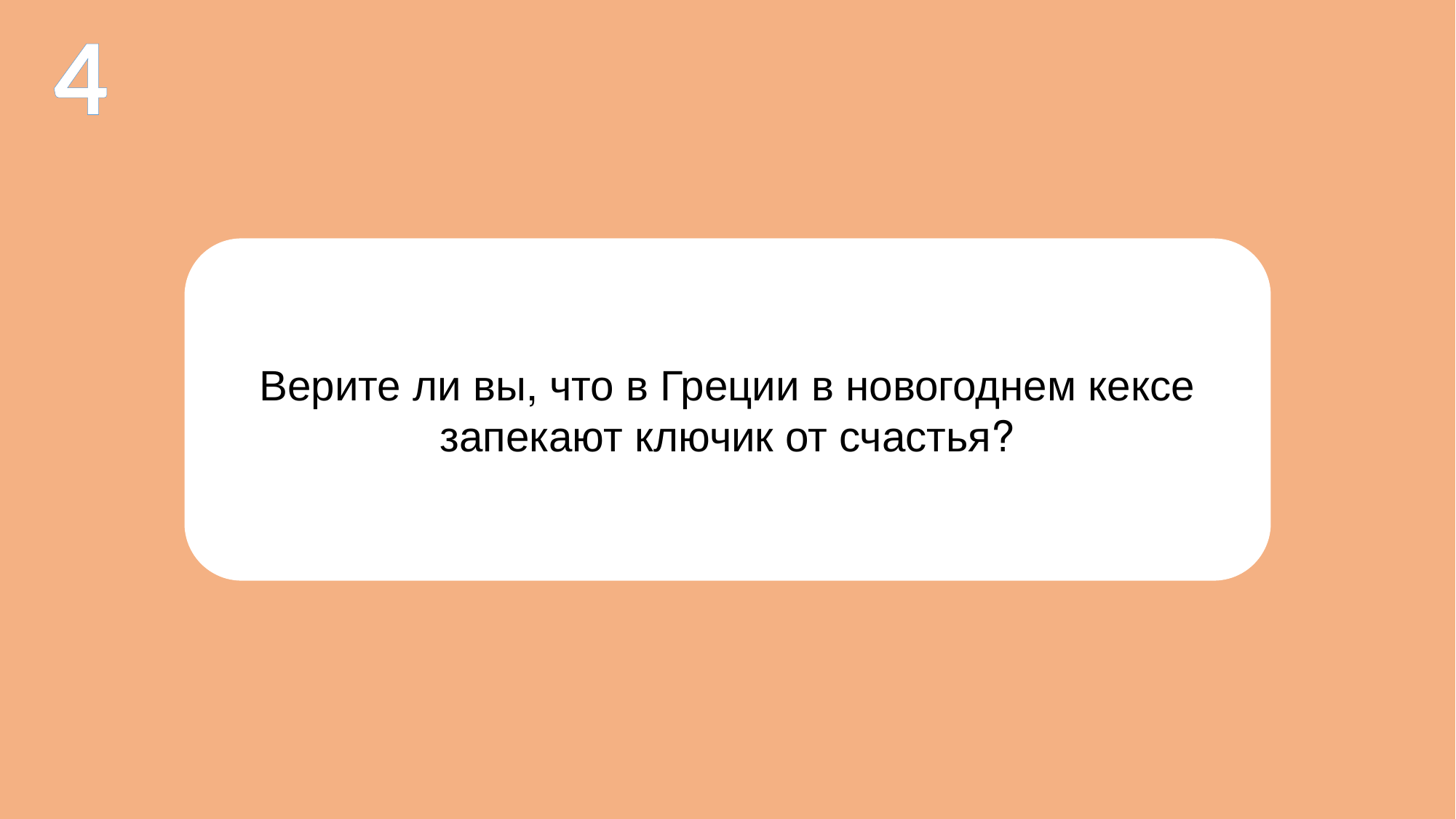

4
Верите ли вы, что в Греции в новогоднем кексе запекают ключик от счастья?